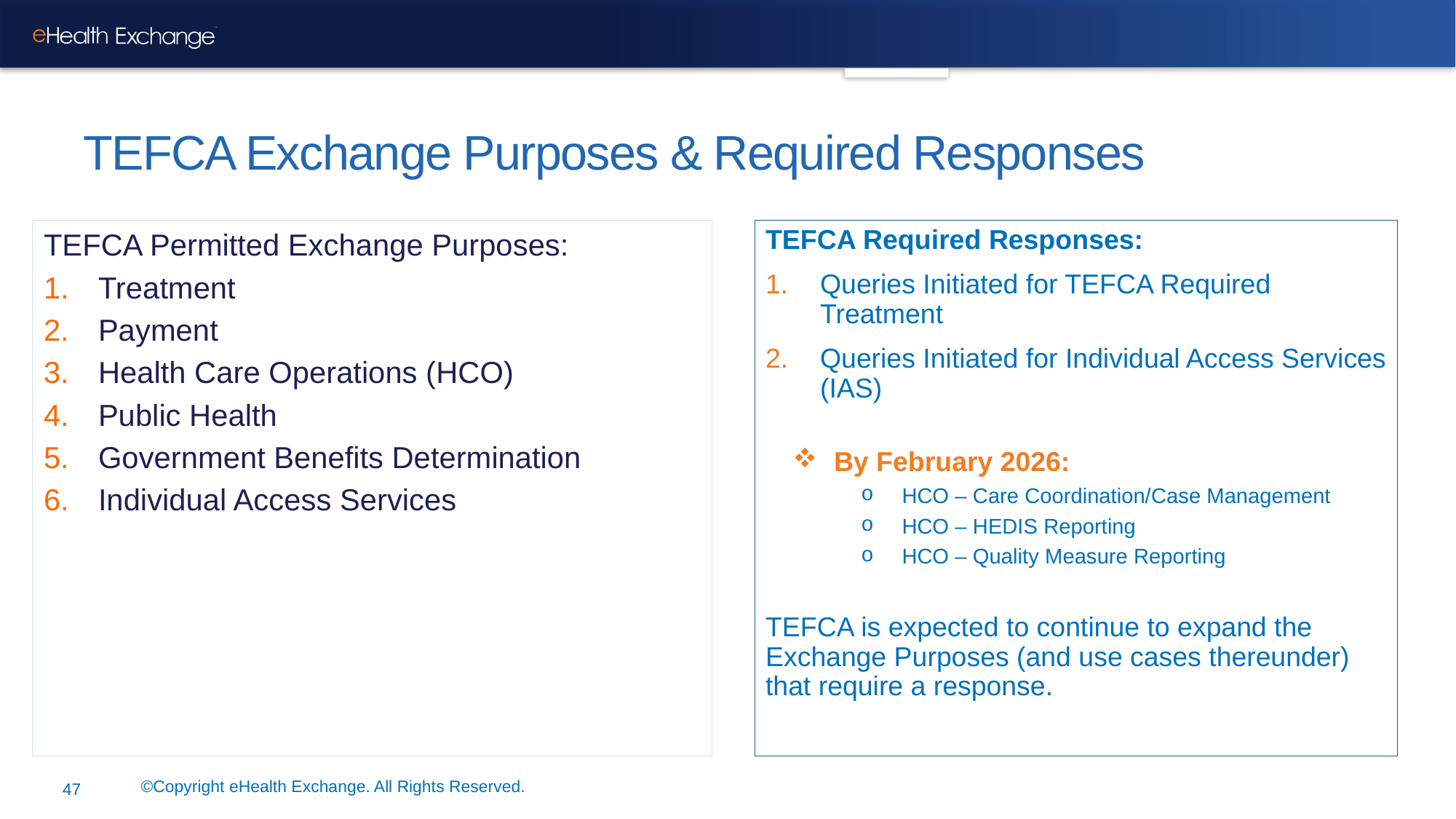

# TEFCA Exchange Purposes & Required Responses
TEFCA Permitted Exchange Purposes:
Treatment
Payment
Health Care Operations (HCO)
Public Health
Government Benefits Determination
Individual Access Services

TEFCA Required Responses:
Queries Initiated for TEFCA Required Treatment
Queries Initiated for Individual Access Services (IAS)

By February 2026:
HCO – Care Coordination/Case Management
HCO – HEDIS Reporting
HCO – Quality Measure Reporting

TEFCA is expected to continue to expand the Exchange Purposes (and use cases thereunder) that require a response.

©Copyright eHealth Exchange. All Rights Reserved.
47